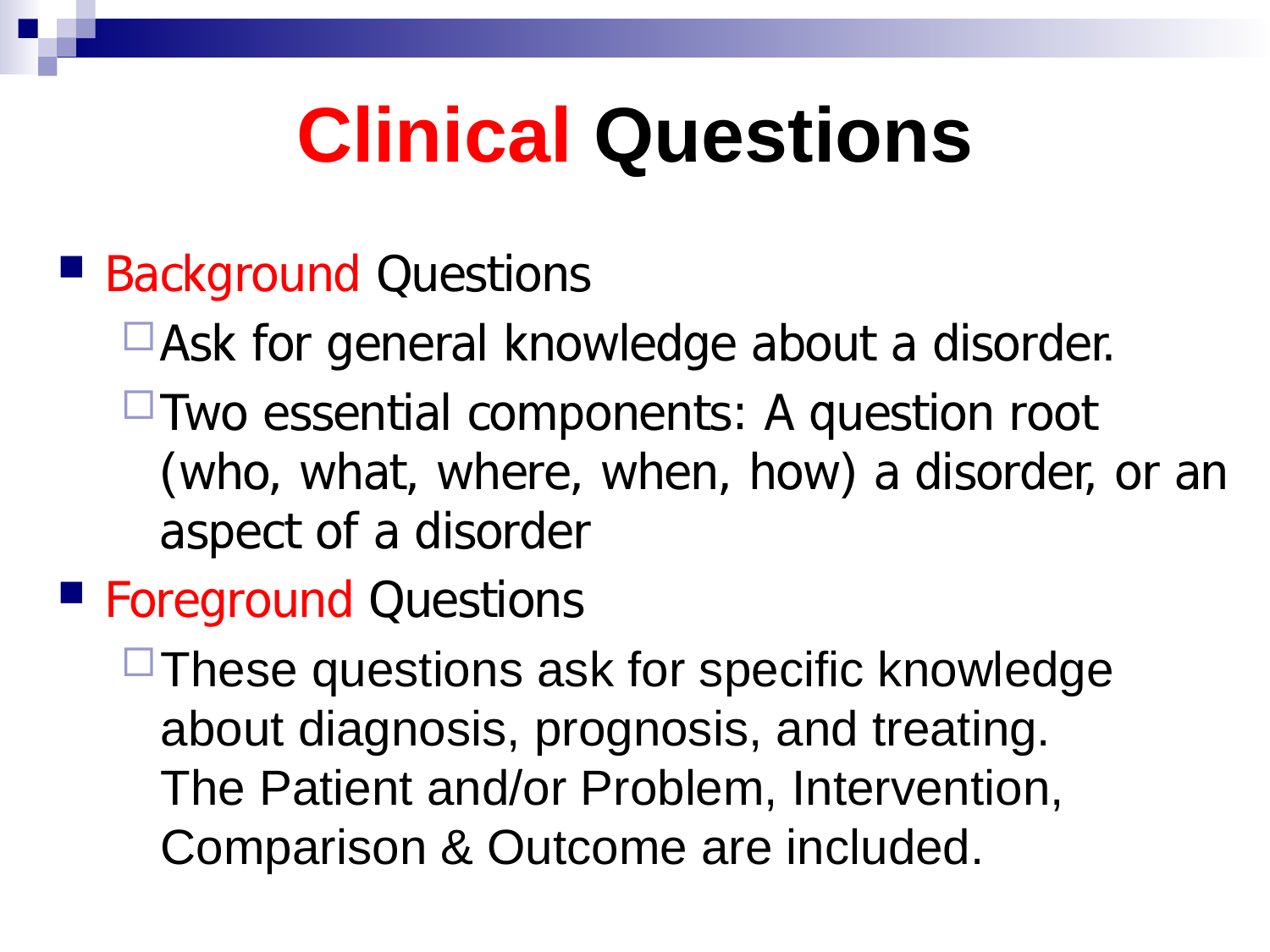

# Clinical Questions
Background Questions
Ask for general knowledge about a disorder.
Two essential components: A question root (who, what, where, when, how) a disorder, or an aspect of a disorder
Foreground Questions
These questions ask for specific knowledge about diagnosis, prognosis, and treating.
The Patient and/or Problem, Intervention, Comparison & Outcome are included.